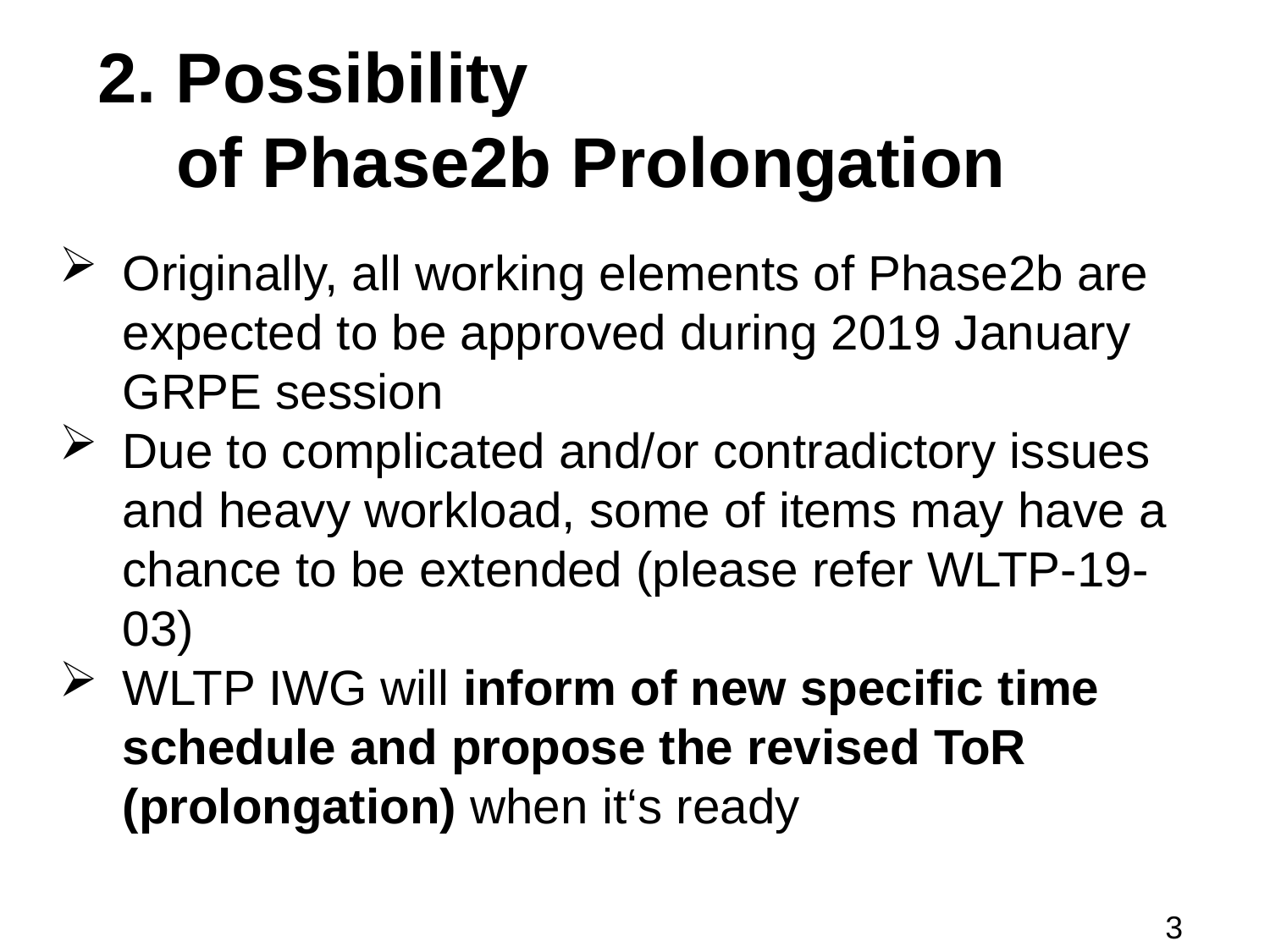

2. Possibility
    of Phase2b Prolongation
Originally, all working elements of Phase2b are expected to be approved during 2019 January GRPE session
Due to complicated and/or contradictory issues and heavy workload, some of items may have a chance to be extended (please refer WLTP-19-03)
WLTP IWG will inform of new specific time schedule and propose the revised ToR (prolongation) when it‘s ready